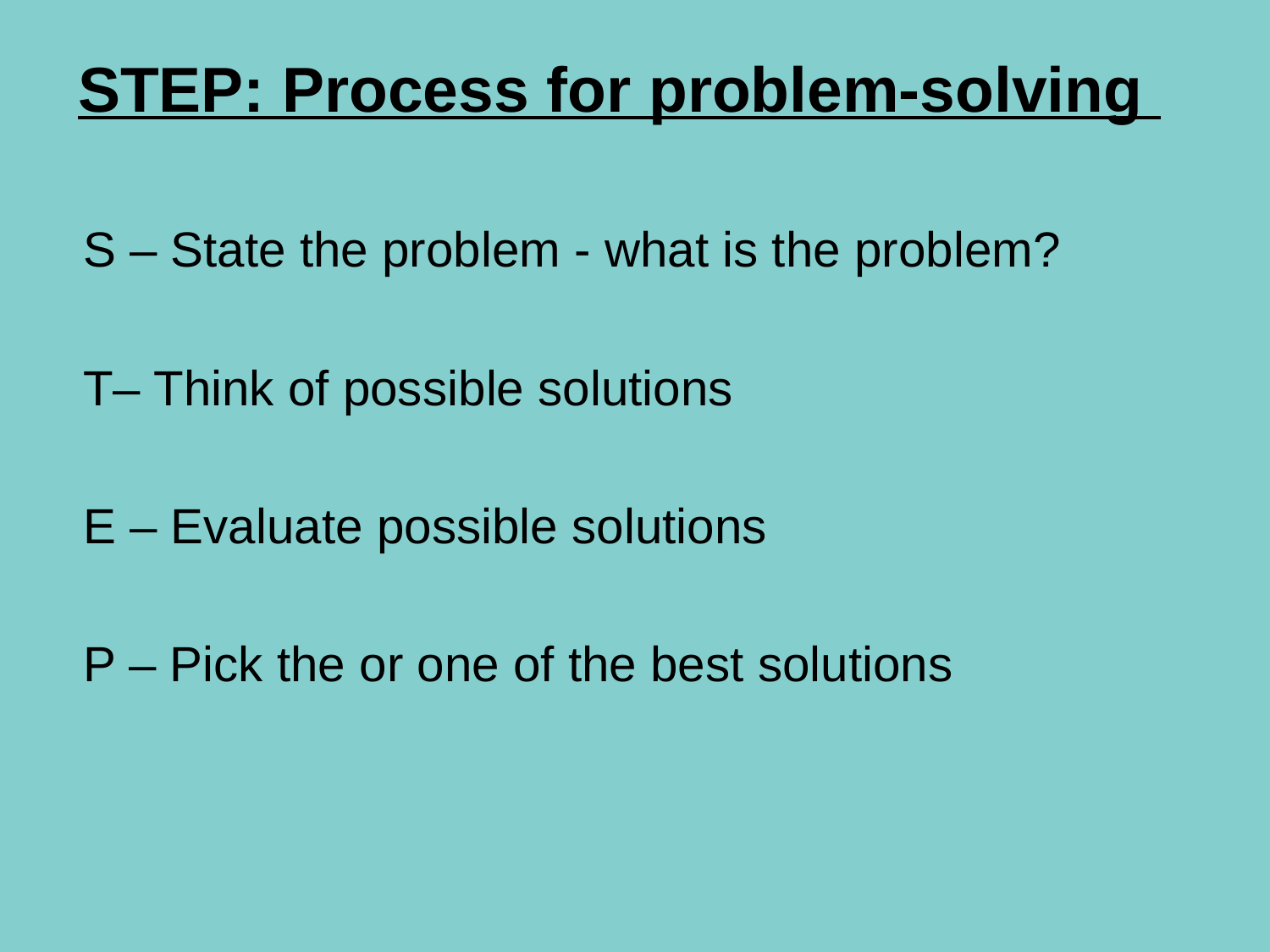

# STEP: Process for problem-solving
S – State the problem - what is the problem?

T– Think of possible solutions

E – Evaluate possible solutions

P – Pick the or one of the best solutions